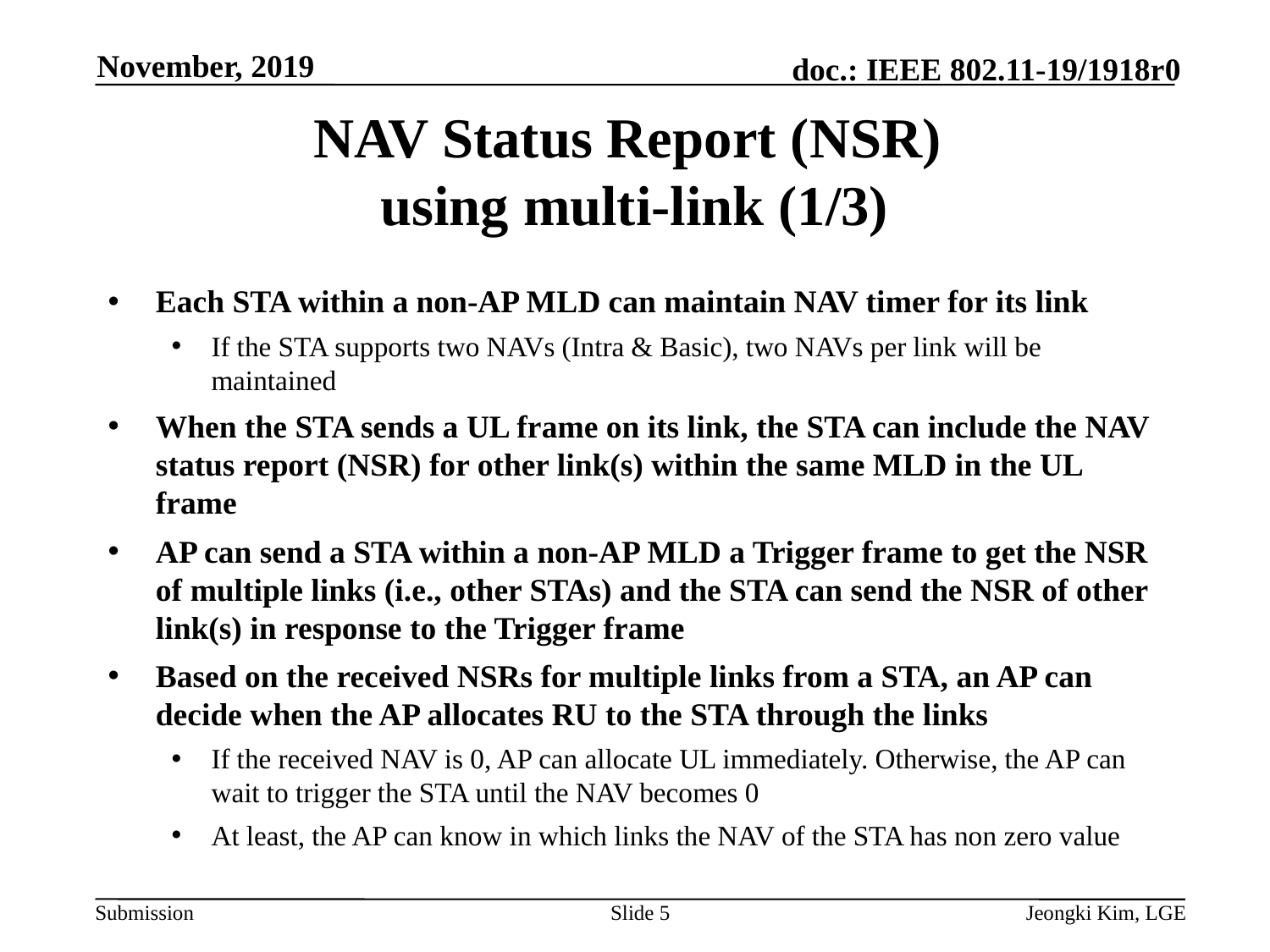

November, 2019
# NAV Status Report (NSR) using multi-link (1/3)
Each STA within a non-AP MLD can maintain NAV timer for its link
If the STA supports two NAVs (Intra & Basic), two NAVs per link will be maintained
When the STA sends a UL frame on its link, the STA can include the NAV status report (NSR) for other link(s) within the same MLD in the UL frame
AP can send a STA within a non-AP MLD a Trigger frame to get the NSR of multiple links (i.e., other STAs) and the STA can send the NSR of other link(s) in response to the Trigger frame
Based on the received NSRs for multiple links from a STA, an AP can decide when the AP allocates RU to the STA through the links
If the received NAV is 0, AP can allocate UL immediately. Otherwise, the AP can wait to trigger the STA until the NAV becomes 0
At least, the AP can know in which links the NAV of the STA has non zero value

Slide 5
Jeongki Kim, LGE